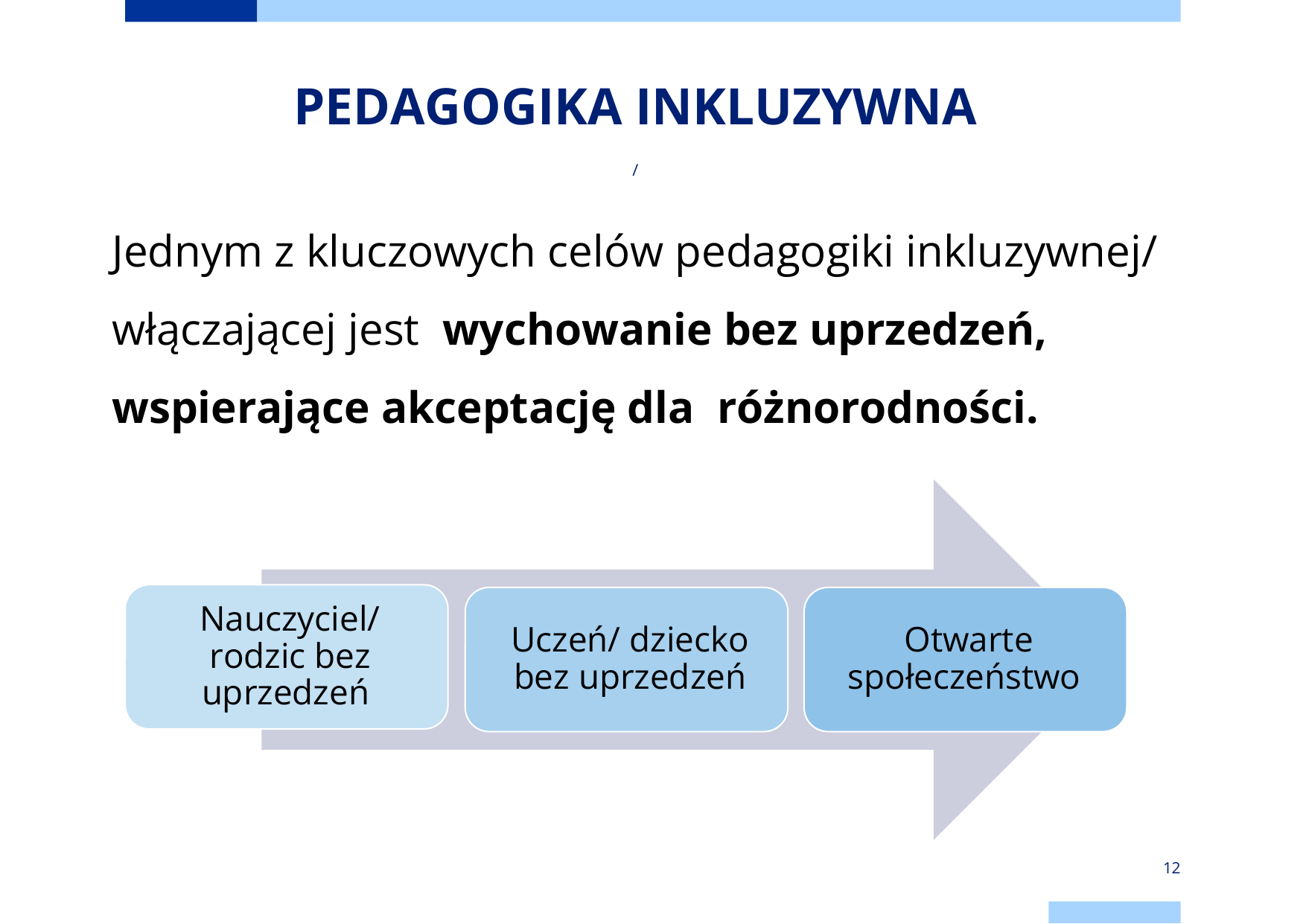

# PEDAGOGIKA INKLUZYWNA /
Jednym z kluczowych celów pedagogiki inkluzywnej/ włączającej jest  wychowanie bez uprzedzeń,  wspierające akceptację dla  różnorodności.

Nauczyciel/ rodzic bez uprzedzeń
Uczeń/ dziecko bez uprzedzeń
Otwarte społeczeństwo
12